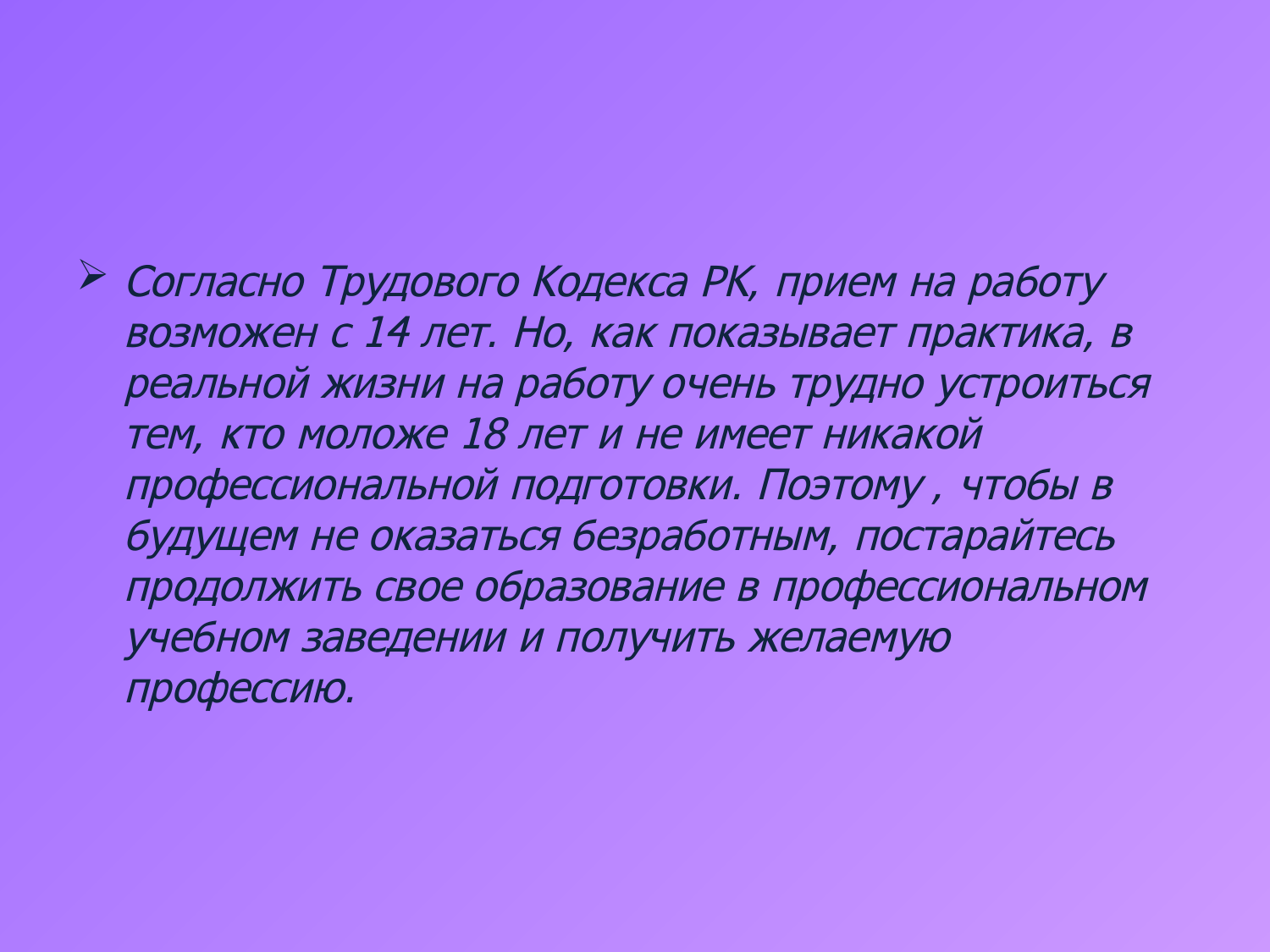

Согласно Трудового Кодекса РК, прием на работу возможен с 14 лет. Но, как показывает практика, в реальной жизни на работу очень трудно устроиться тем, кто моложе 18 лет и не имеет никакой профессиональной подготовки. Поэтому , чтобы в будущем не оказаться безработным, постарайтесь продолжить свое образование в профессиональном учебном заведении и получить желаемую профессию.